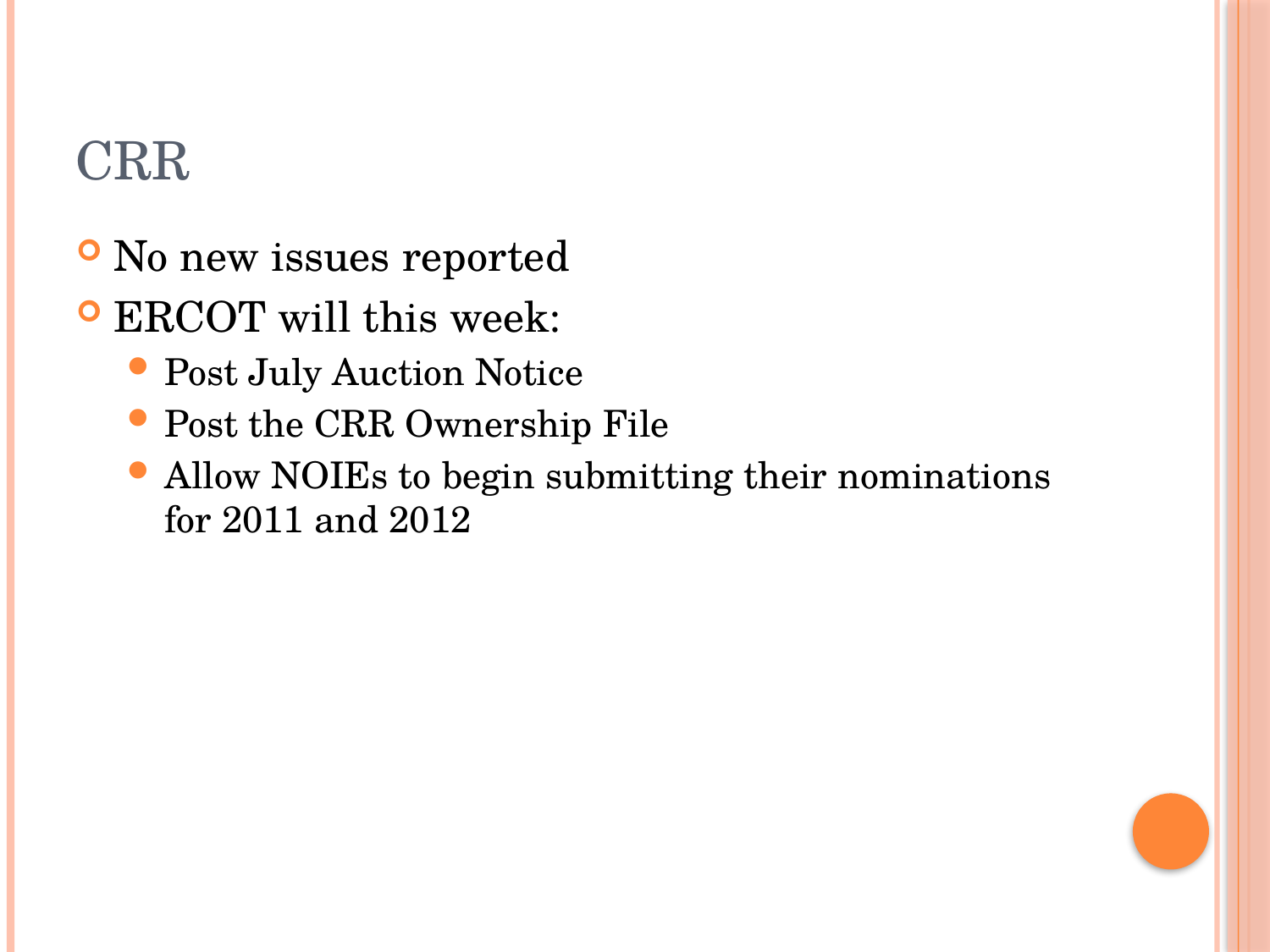

# CRR
No new issues reported
ERCOT will this week:
Post July Auction Notice
Post the CRR Ownership File
Allow NOIEs to begin submitting their nominations for 2011 and 2012